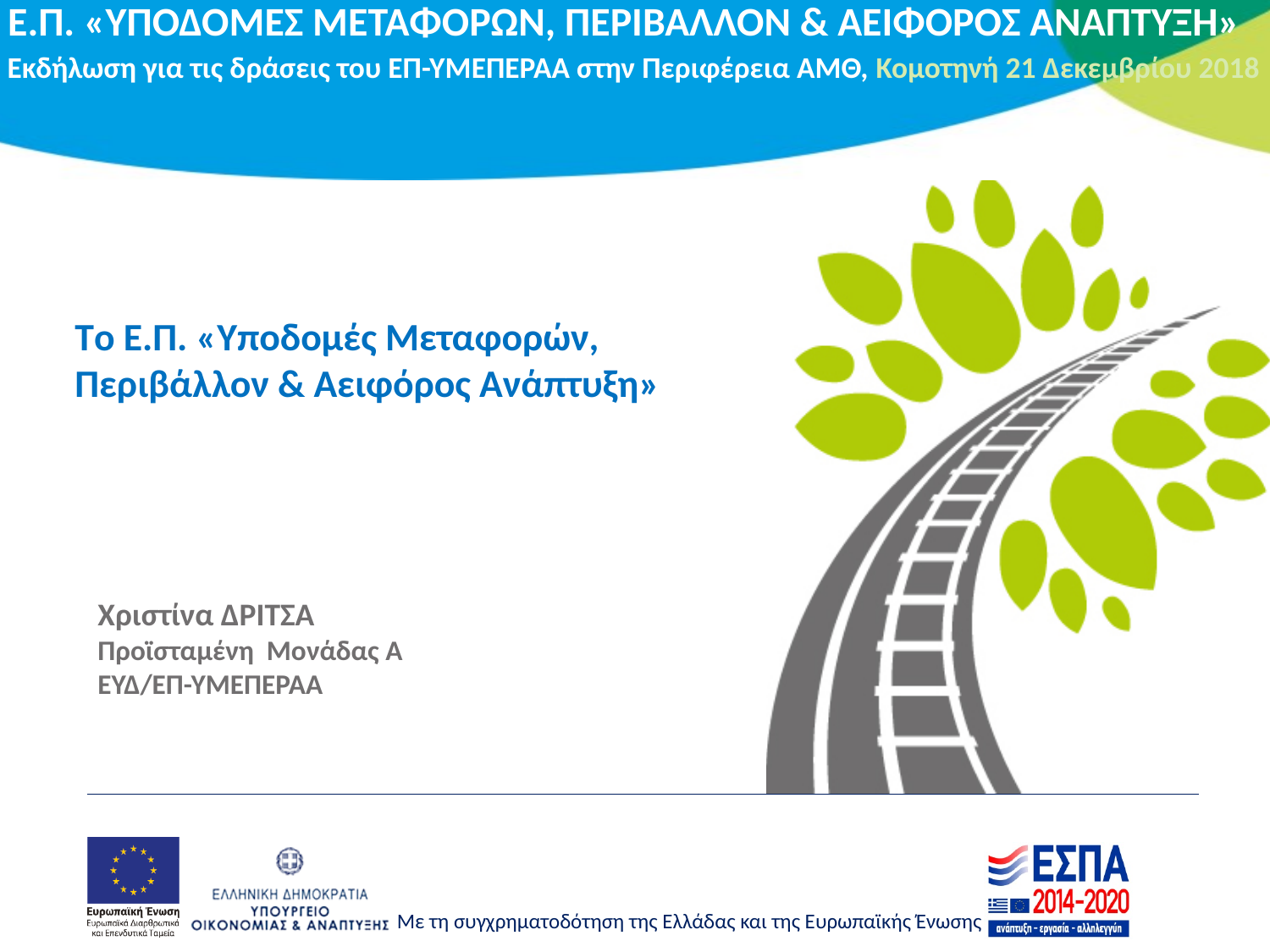

Τo Ε.Π. «Υποδομές Μεταφορών,
Περιβάλλον & Αειφόρος Ανάπτυξη»
Χριστίνα ΔΡΙΤΣΑ
Προϊσταμένη  Μονάδας Α
ΕΥΔ/ΕΠ-ΥΜΕΠΕΡΑΑ